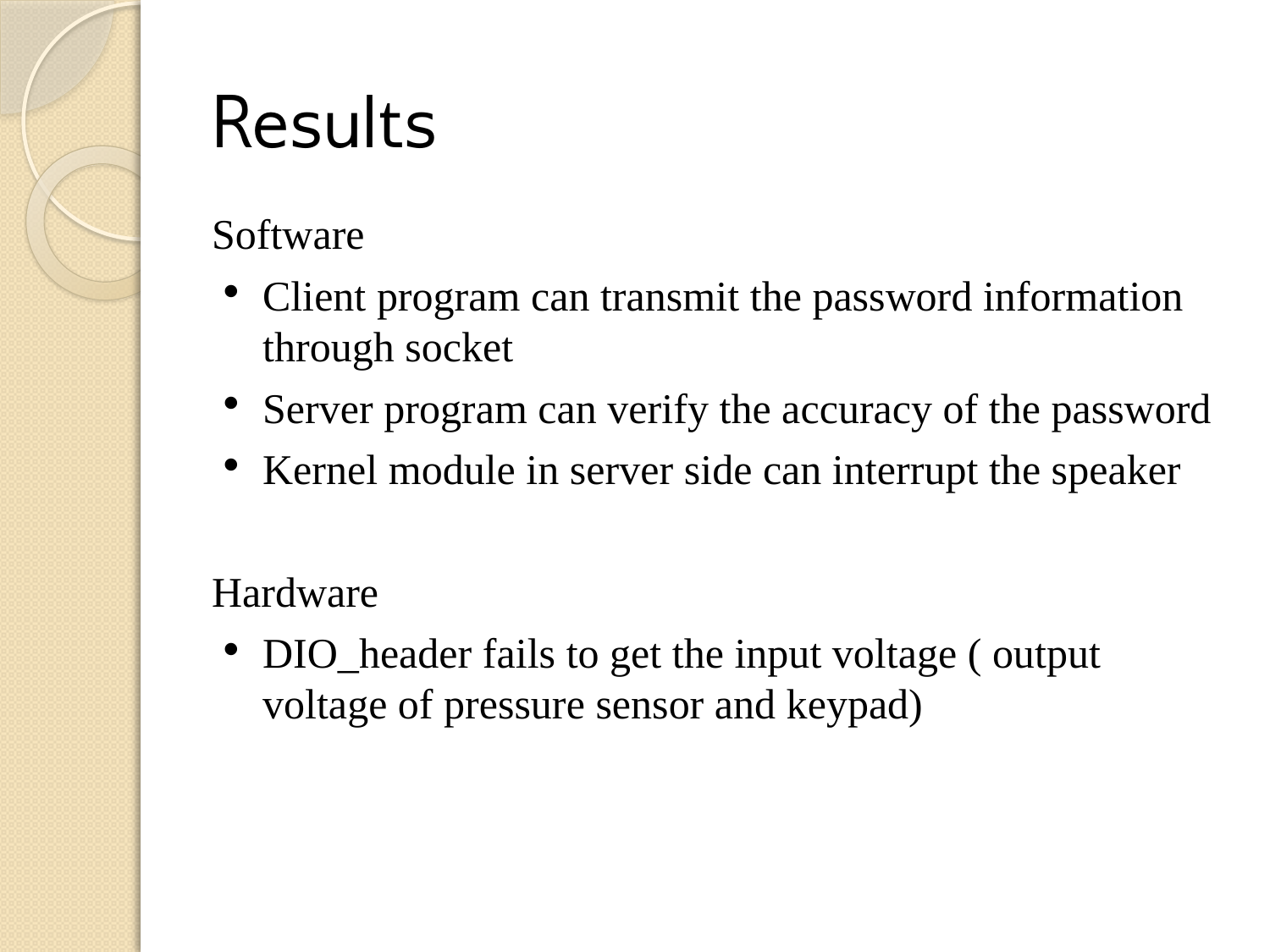

# Results
Software
Client program can transmit the password information through socket
Server program can verify the accuracy of the password
Kernel module in server side can interrupt the speaker

Hardware
DIO_header fails to get the input voltage ( output voltage of pressure sensor and keypad)